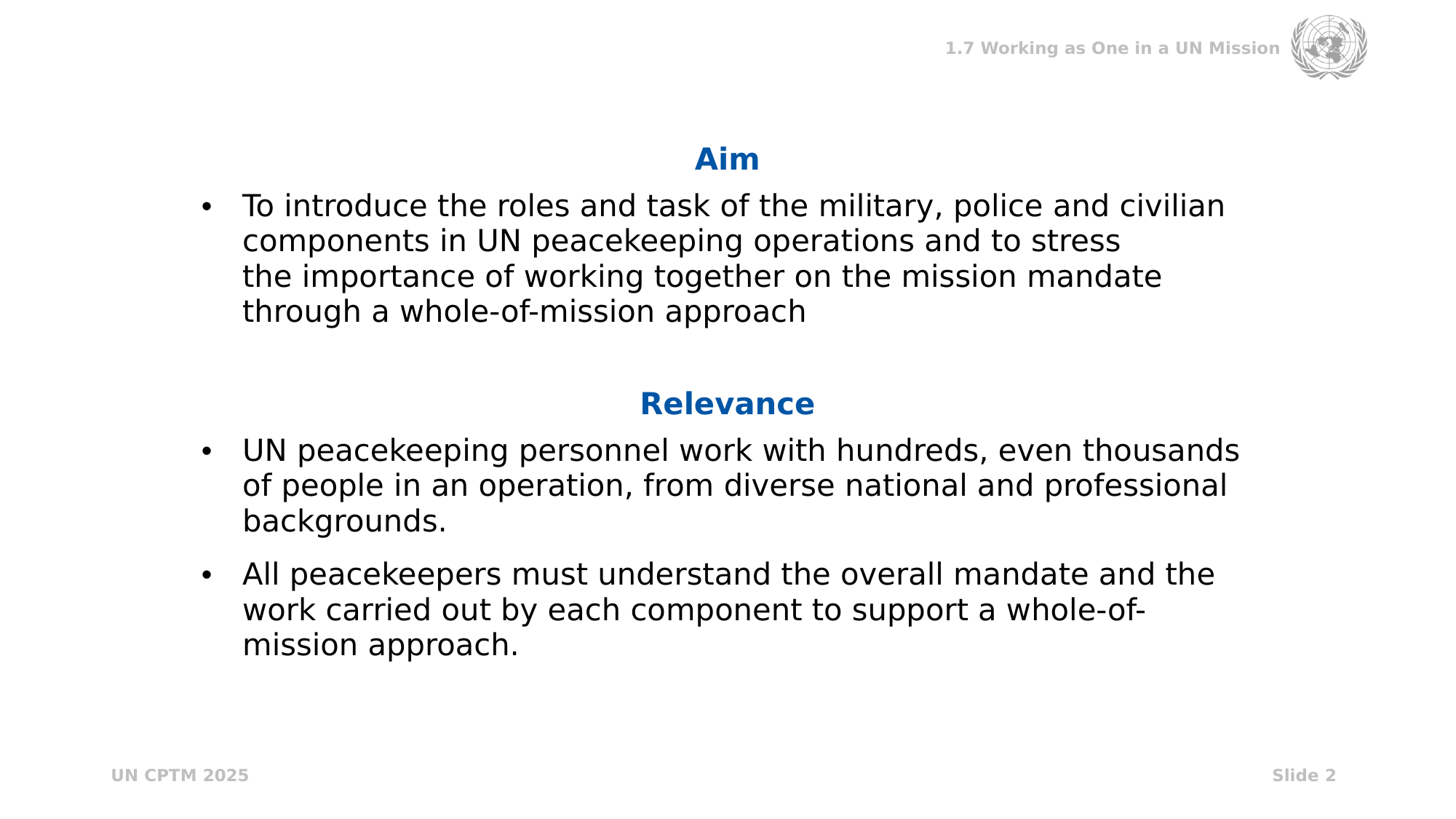

| Aim |
| --- |
| To introduce the roles and task of the military, police and civilian components in UN peacekeeping operations and to stress the importance of working together on the mission mandate through a whole-of-mission approach |
|  |
| Relevance |
| UN peacekeeping personnel work with hundreds, even thousands of people in an operation, from diverse national and professional backgrounds. All peacekeepers must understand the overall mandate and the work carried out by each component to support a whole-of-mission approach. |